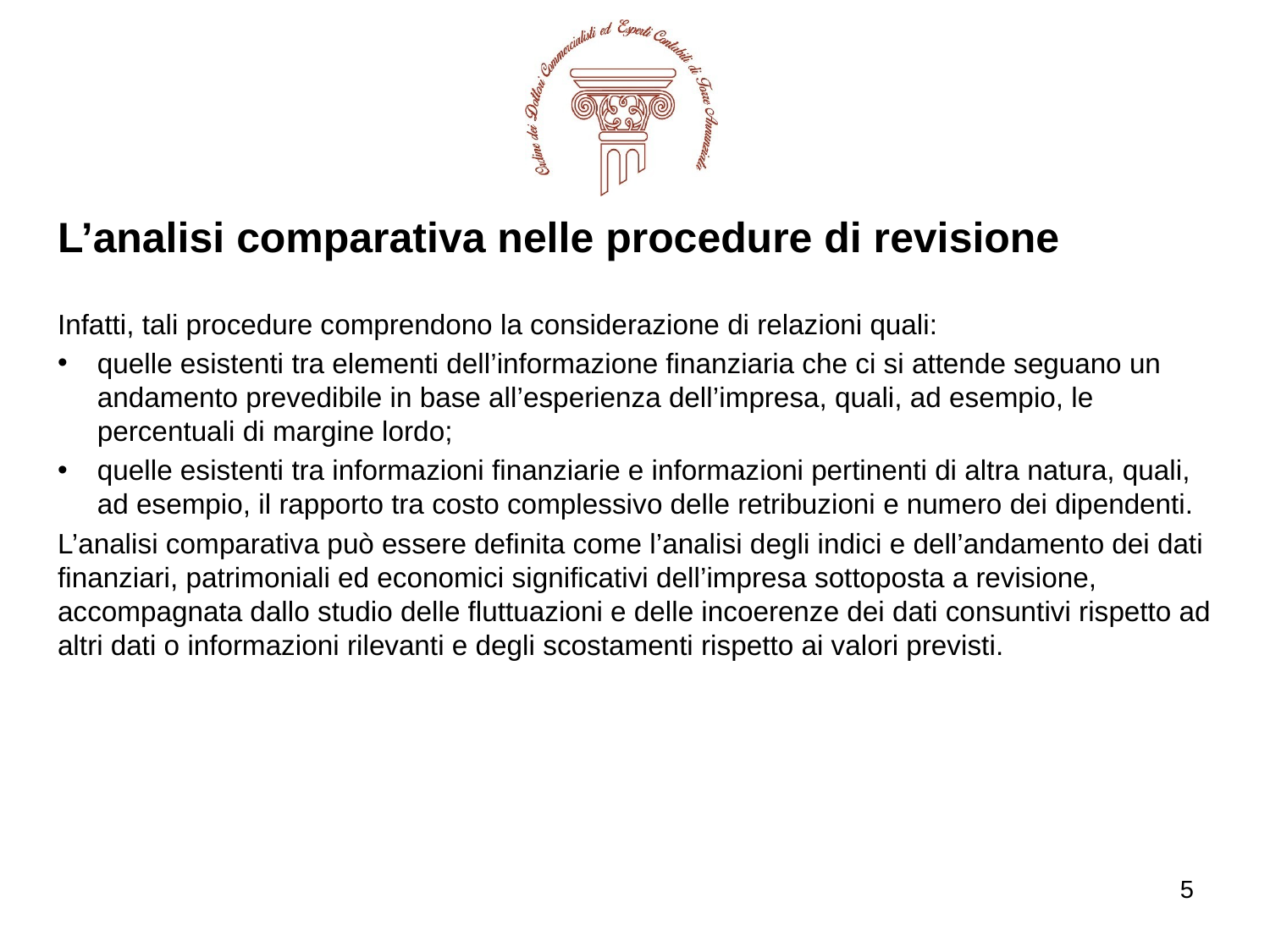

L’analisi comparativa nelle procedure di revisione

Infatti, tali procedure comprendono la considerazione di relazioni quali:
quelle esistenti tra elementi dell’informazione finanziaria che ci si attende seguano un andamento prevedibile in base all’esperienza dell’impresa, quali, ad esempio, le percentuali di margine lordo;
quelle esistenti tra informazioni finanziarie e informazioni pertinenti di altra natura, quali, ad esempio, il rapporto tra costo complessivo delle retribuzioni e numero dei dipendenti.
L’analisi comparativa può essere definita come l’analisi degli indici e dell’andamento dei dati finanziari, patrimoniali ed economici significativi dell’impresa sottoposta a revisione, accompagnata dallo studio delle fluttuazioni e delle incoerenze dei dati consuntivi rispetto ad altri dati o informazioni rilevanti e degli scostamenti rispetto ai valori previsti.

5